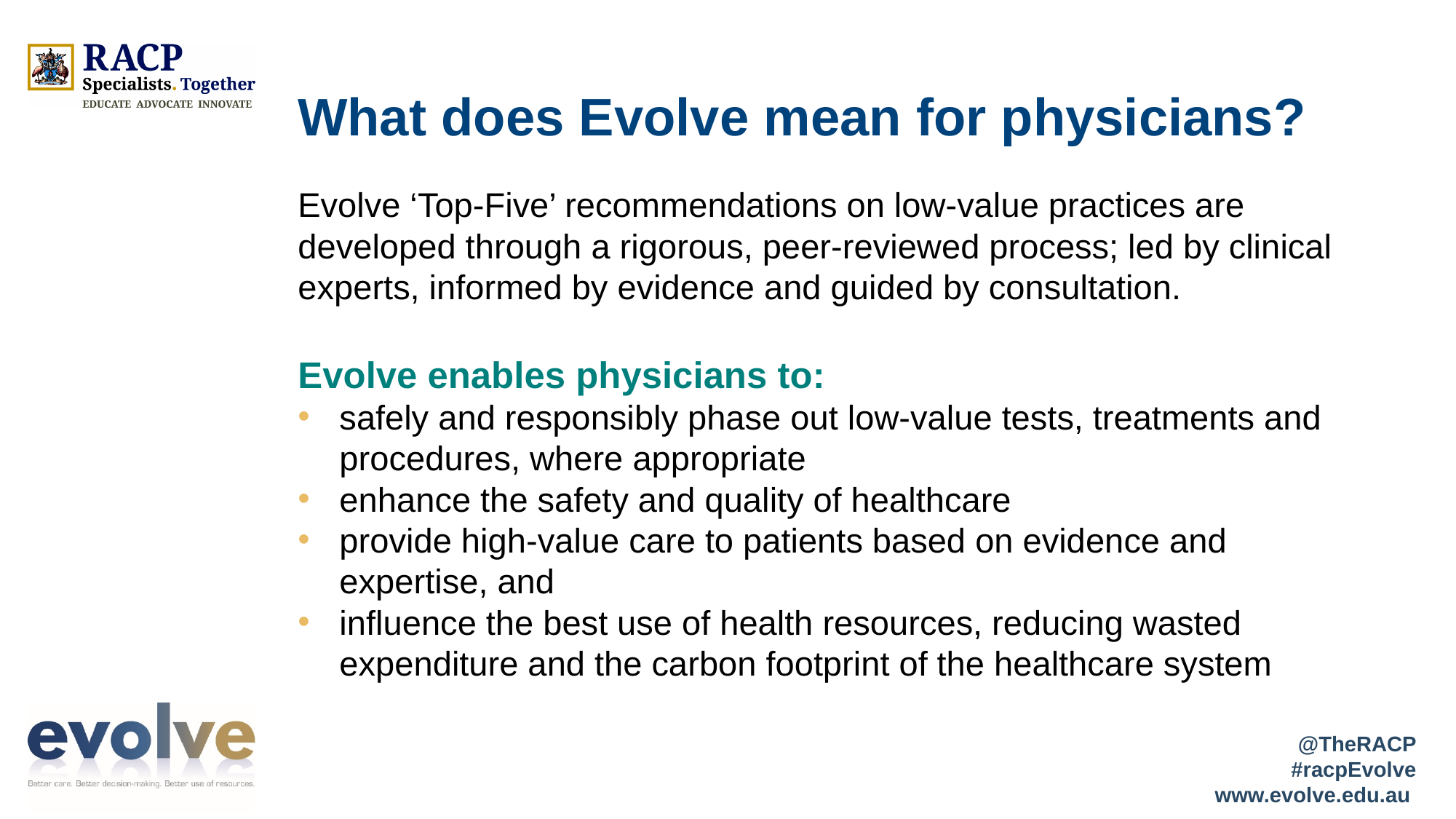

# What does Evolve mean for physicians?
Evolve ‘Top-Five’ recommendations on low-value practices are developed through a rigorous, peer-reviewed process; led by clinical experts, informed by evidence and guided by consultation.

Evolve enables physicians to:
safely and responsibly phase out low-value tests, treatments and procedures, where appropriate
enhance the safety and quality of healthcare
provide high-value care to patients based on evidence and expertise, and
influence the best use of health resources, reducing wasted expenditure and the carbon footprint of the healthcare system